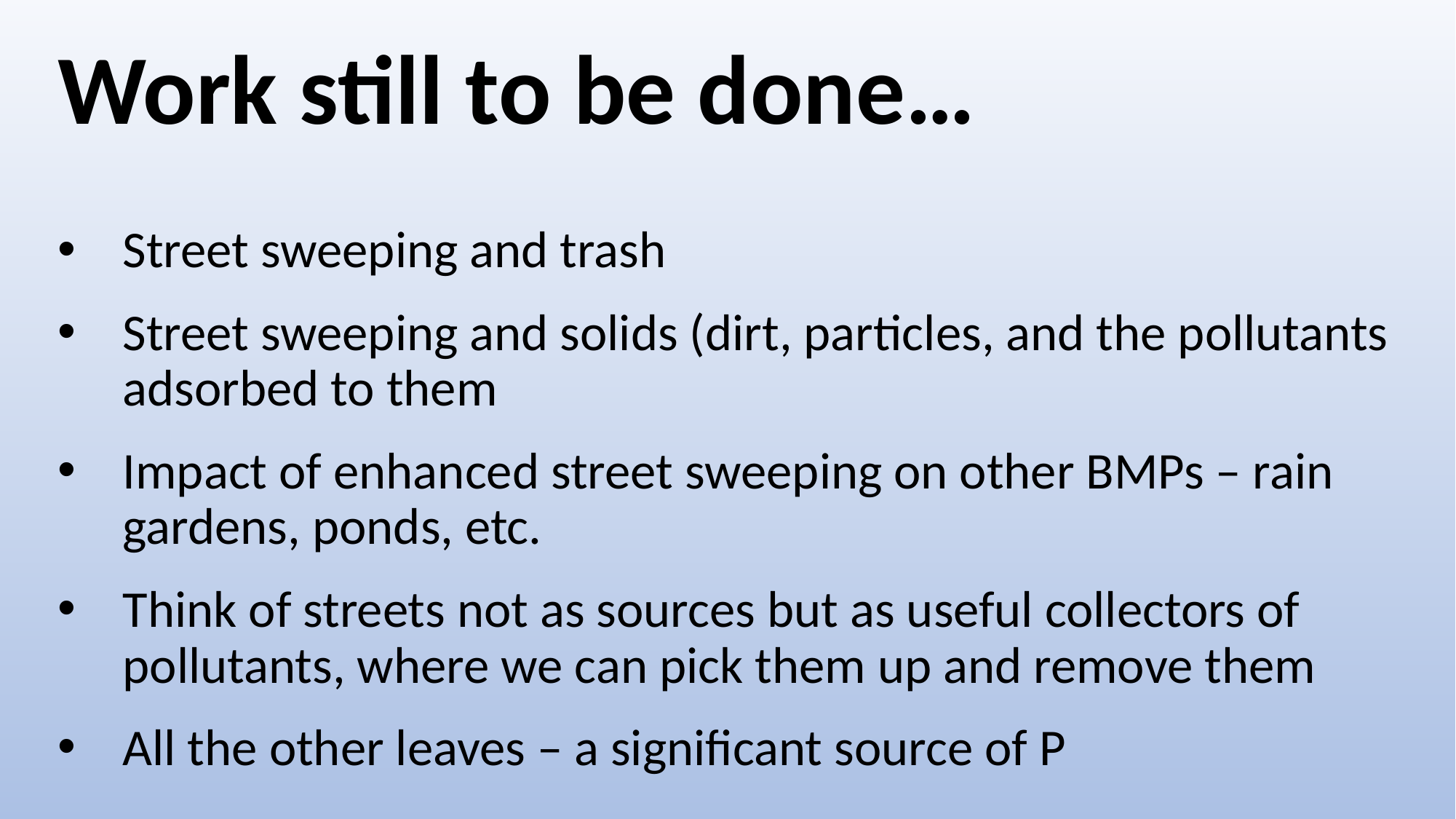

Work still to be done…

Street sweeping and trash
Street sweeping and solids (dirt, particles, and the pollutants adsorbed to them
Impact of enhanced street sweeping on other BMPs – rain gardens, ponds, etc.
Think of streets not as sources but as useful collectors of pollutants, where we can pick them up and remove them
All the other leaves – a significant source of P